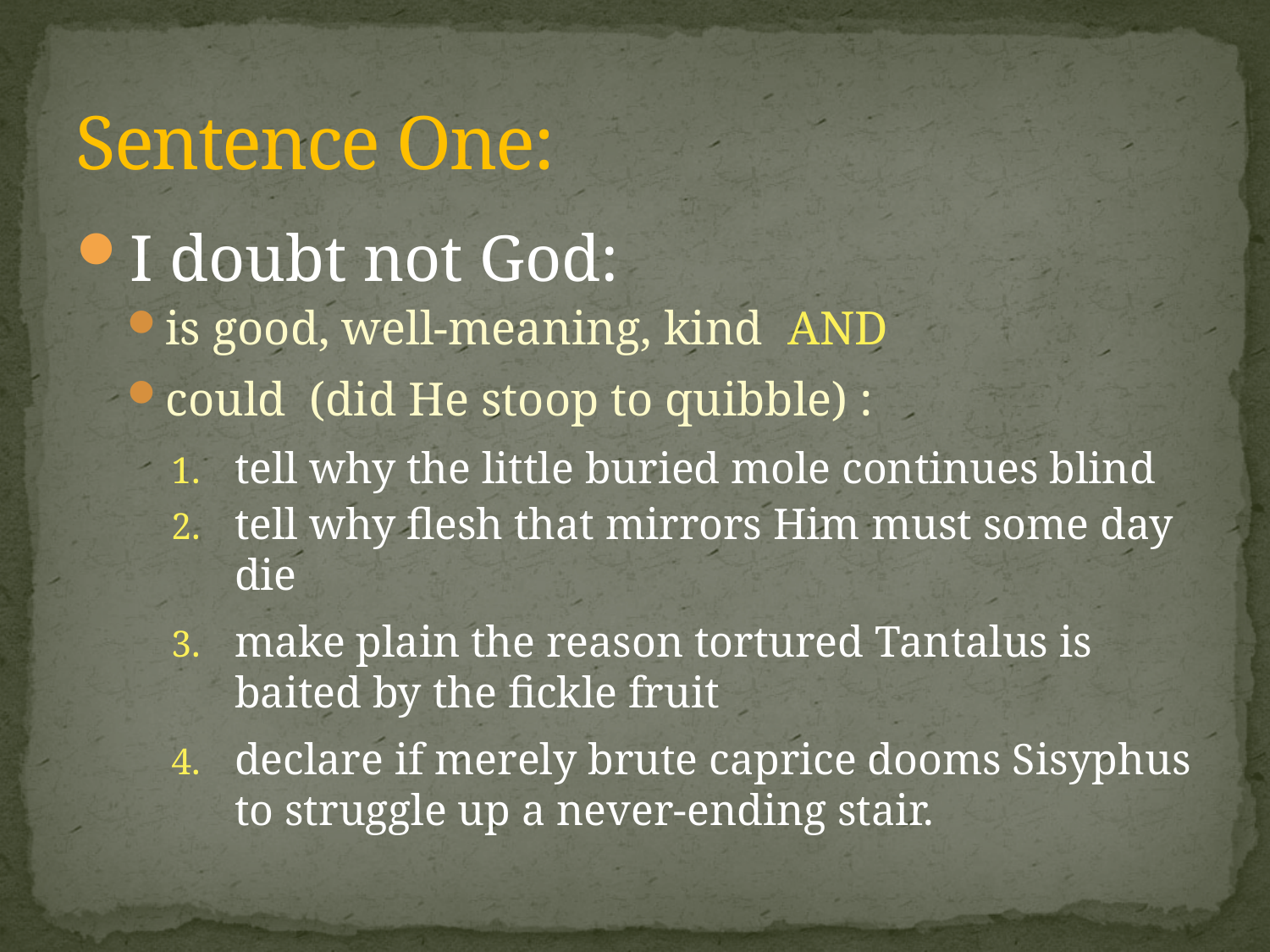

# Sentence One:
I doubt not God:
is good, well-meaning, kind  AND
could  (did He stoop to quibble) :
tell why the little buried mole continues blind
tell why flesh that mirrors Him must some day die
make plain the reason tortured Tantalus is baited by the fickle fruit
declare if merely brute caprice dooms Sisyphus to struggle up a never-ending stair.